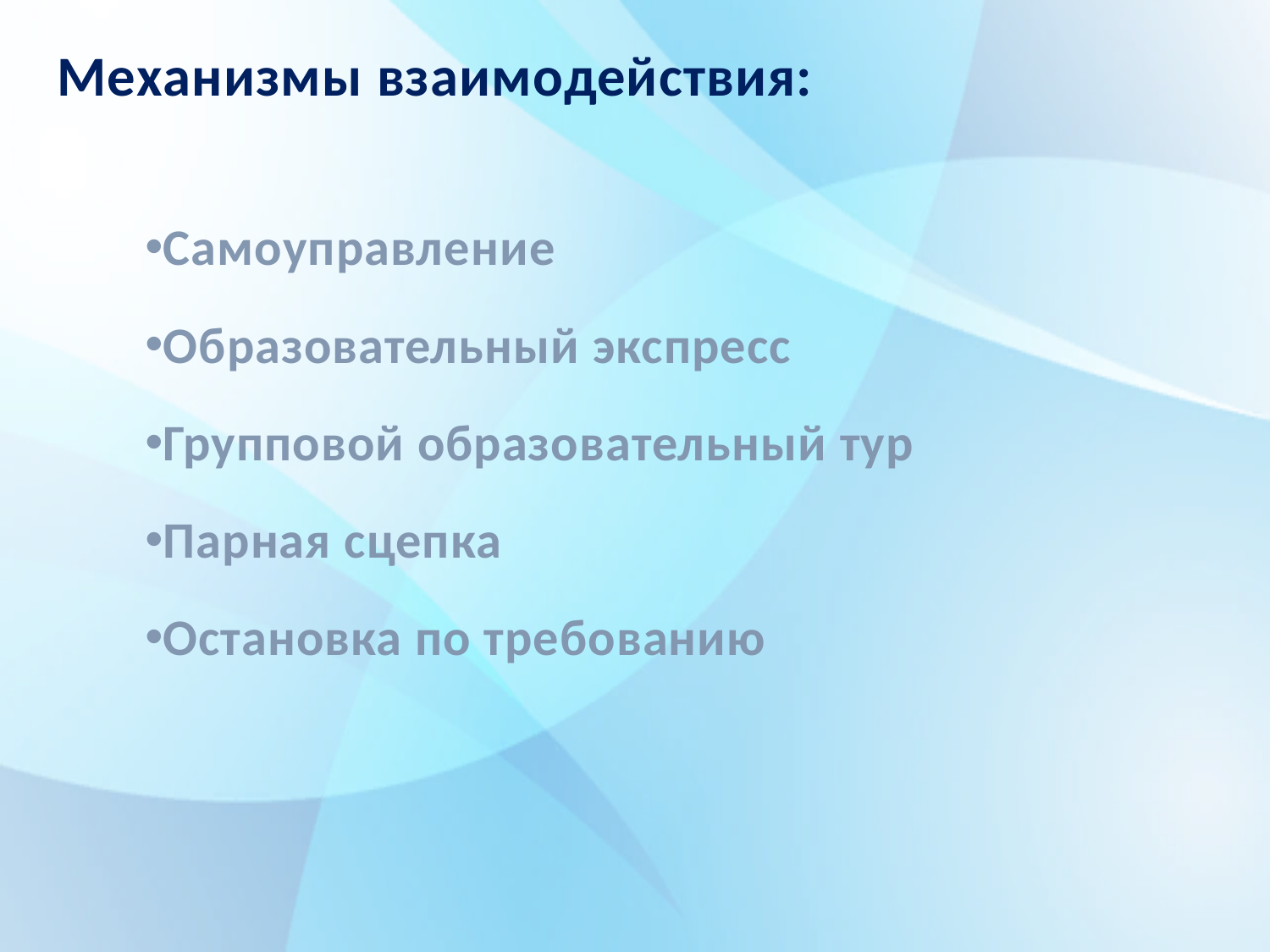

# Механизмы взаимодействия:
Самоуправление
Образовательный экспресс
Групповой образовательный тур
Парная сцепка
Остановка по требованию